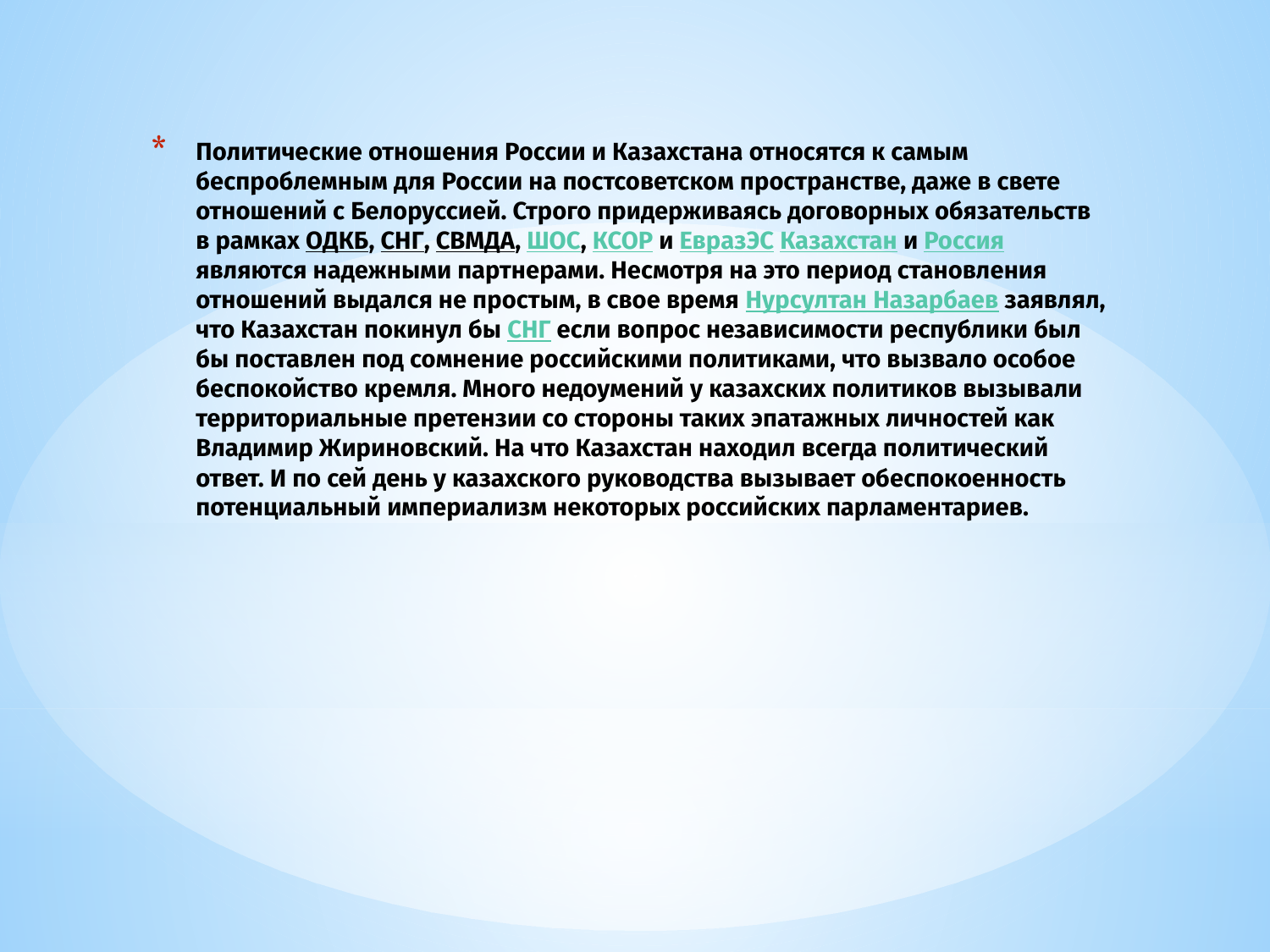

# Политические отношения России и Казахстана относятся к самым беспроблемным для России на постсоветском пространстве, даже в свете отношений с Белоруссией. Строго придерживаясь договорных обязательств в рамках ОДКБ, СНГ, СВМДА, ШОС, КСОР и ЕвразЭС Казахстан и Россия являются надежными партнерами. Несмотря на это период становления отношений выдался не простым, в свое время Нурсултан Назарбаев заявлял, что Казахстан покинул бы СНГ если вопрос независимости республики был бы поставлен под сомнение российскими политиками, что вызвало особое беспокойство кремля. Много недоумений у казахских политиков вызывали территориальные претензии со стороны таких эпатажных личностей как Владимир Жириновский. На что Казахстан находил всегда политический ответ. И по сей день у казахского руководства вызывает обеспокоенность потенциальный империализм некоторых российских парламентариев.